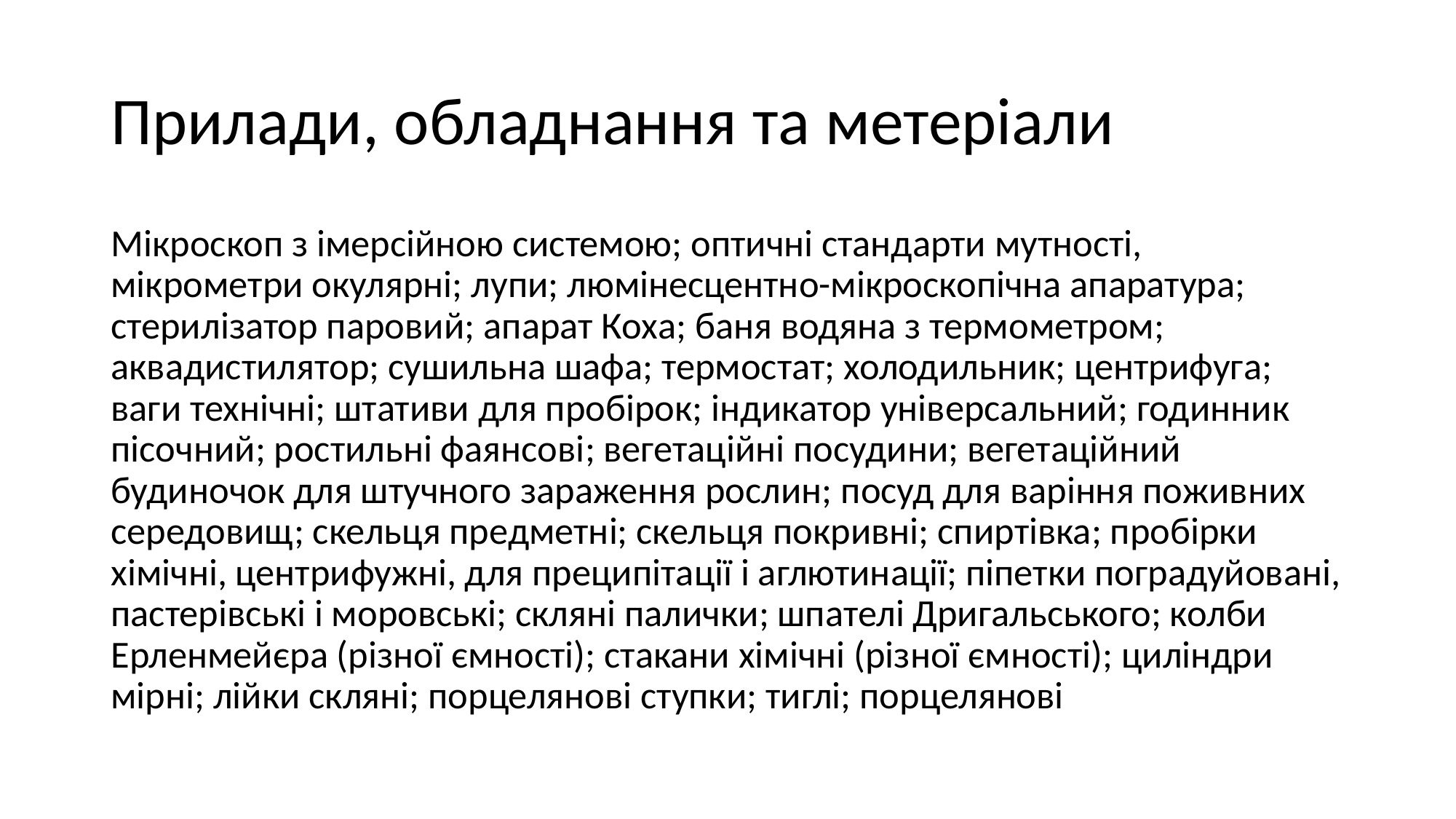

# Прилади, обладнання та метеріали
Мікроскоп з імерсійною системою; оптичні стандарти мутності, мікрометри окулярні; лупи; люмінесцентно-мікроскопічна апаратура; стерилізатор паровий; апарат Коха; баня водяна з термометром; аквадистилятор; сушильна шафа; термостат; холодильник; центрифуга; ваги технічні; штативи для пробірок; індикатор універсальний; годинник пісочний; ростильні фаянсові; вегетаційні посудини; вегетаційний будиночок для штучного зараження рослин; посуд для варіння поживних середовищ; скельця предметні; скельця покривні; спиртівка; пробірки хімічні, центрифужні, для преципітації і аглютинації; піпетки поградуйовані, пастерівські і моровські; скляні палички; шпателі Дригальського; колби Ерленмейєра (різної ємності); стакани хімічні (різної ємності); циліндри мірні; лійки скляні; порцелянові ступки; тиглі; порцелянові